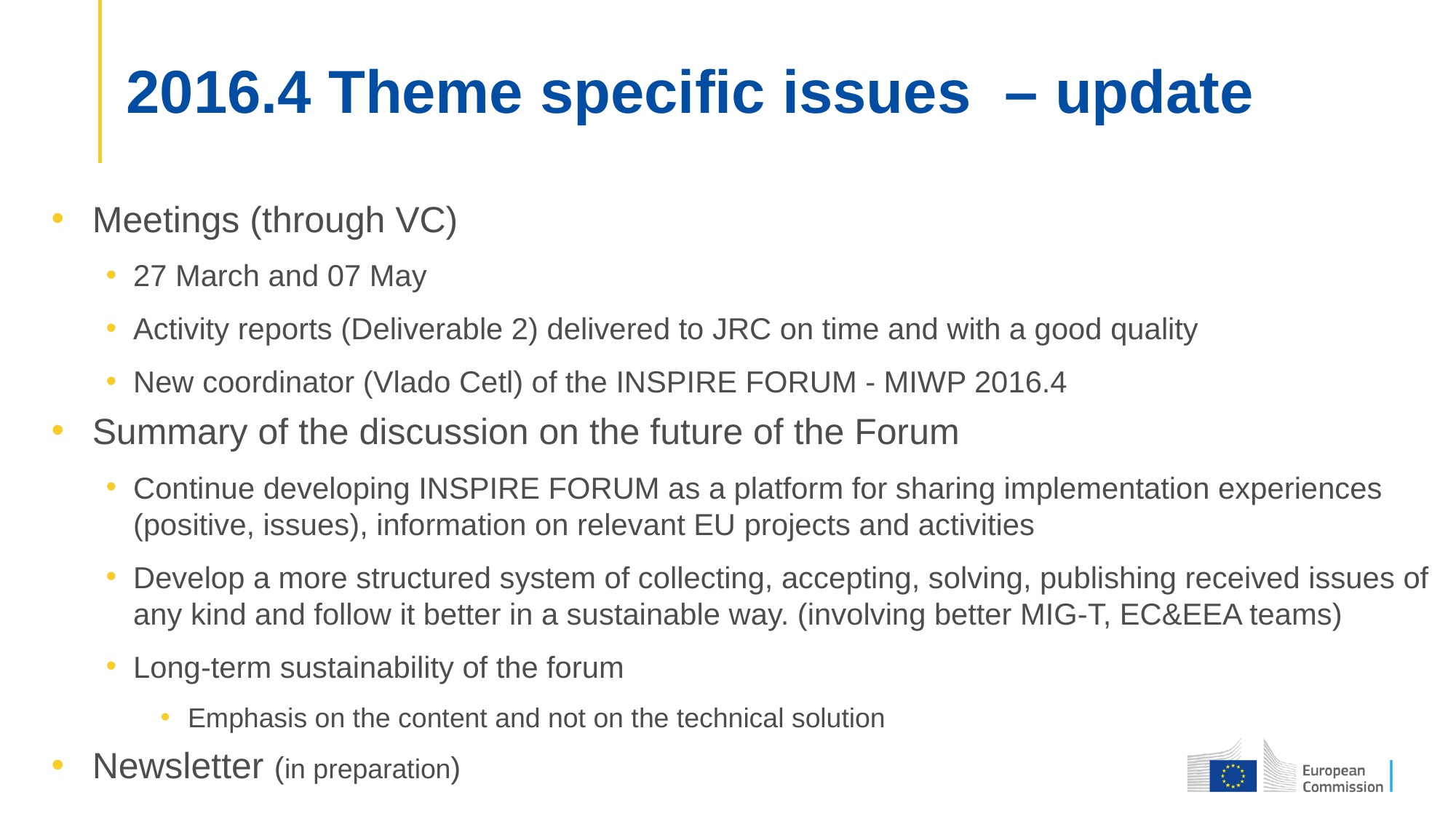

2016.4 Theme specific issues  – update
Meetings (through VC)
27 March and 07 May
Activity reports (Deliverable 2) delivered to JRC on time and with a good quality
New coordinator (Vlado Cetl) of the INSPIRE FORUM - MIWP 2016.4
Summary of the discussion on the future of the Forum
Continue developing INSPIRE FORUM as a platform for sharing implementation experiences (positive, issues), information on relevant EU projects and activities
Develop a more structured system of collecting, accepting, solving, publishing received issues of any kind and follow it better in a sustainable way. (involving better MIG-T, EC&EEA teams)
Long-term sustainability of the forum
Emphasis on the content and not on the technical solution
Newsletter (in preparation)